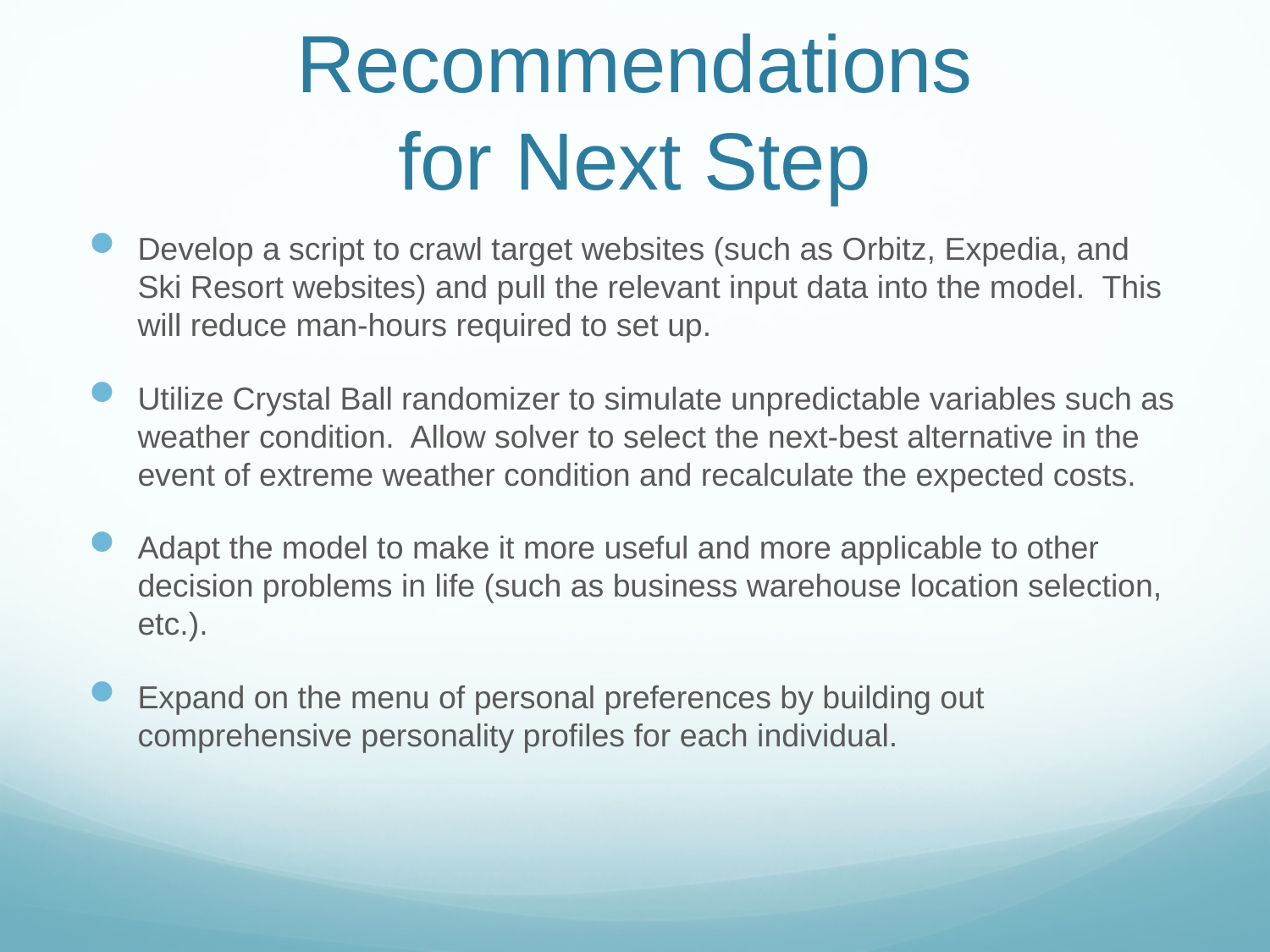

# Recommendations for Next Step
Develop a script to crawl target websites (such as Orbitz, Expedia, and Ski Resort websites) and pull the relevant input data into the model.  This will reduce man-hours required to set up.
Utilize Crystal Ball randomizer to simulate unpredictable variables such as weather condition.  Allow solver to select the next-best alternative in the event of extreme weather condition and recalculate the expected costs.
Adapt the model to make it more useful and more applicable to other decision problems in life (such as business warehouse location selection, etc.).
Expand on the menu of personal preferences by building out comprehensive personality profiles for each individual.